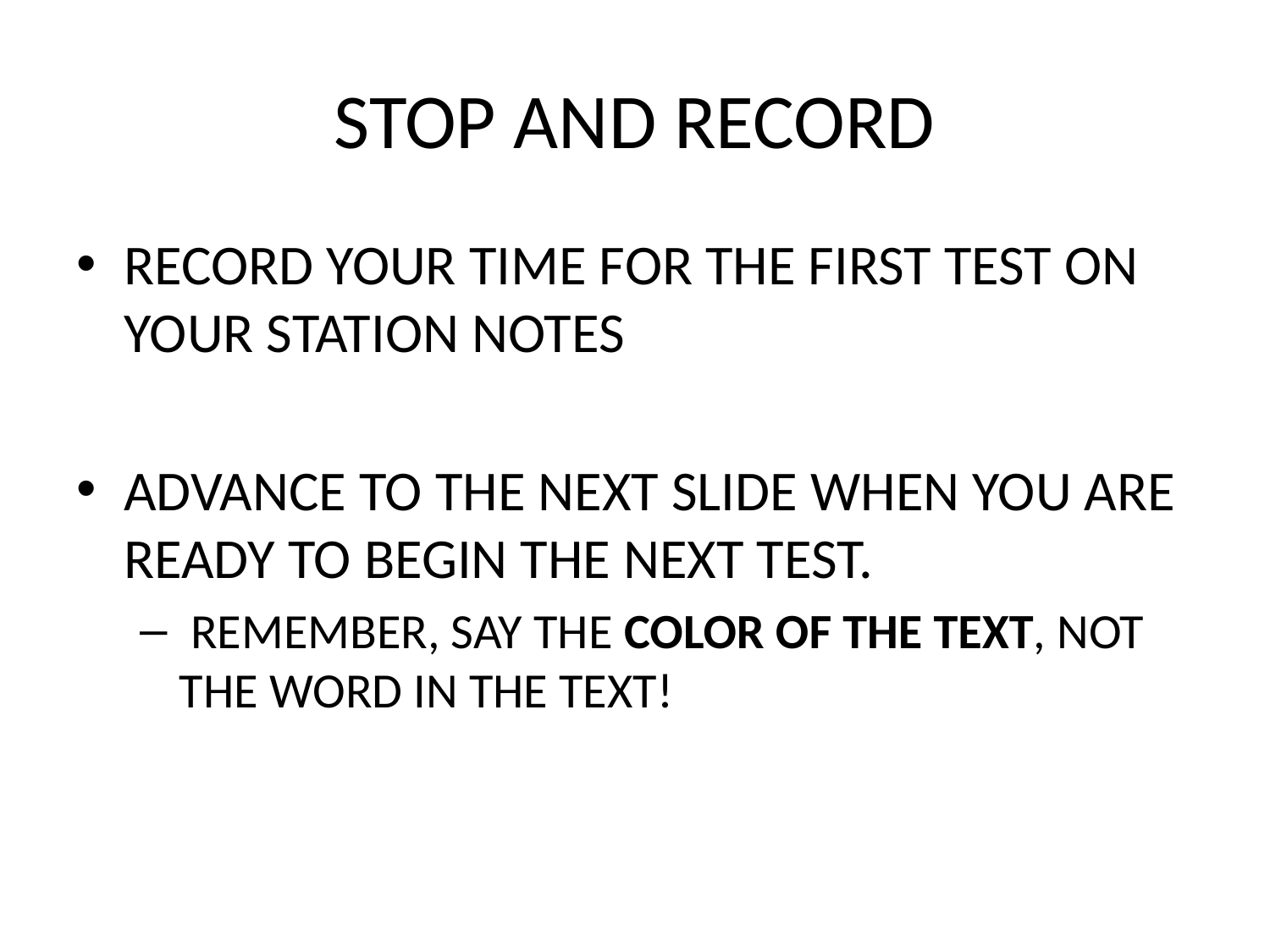

# STOP AND RECORD
RECORD YOUR TIME FOR THE FIRST TEST ON YOUR STATION NOTES

ADVANCE TO THE NEXT SLIDE WHEN YOU ARE READY TO BEGIN THE NEXT TEST.
 REMEMBER, SAY THE COLOR OF THE TEXT, NOT THE WORD IN THE TEXT!